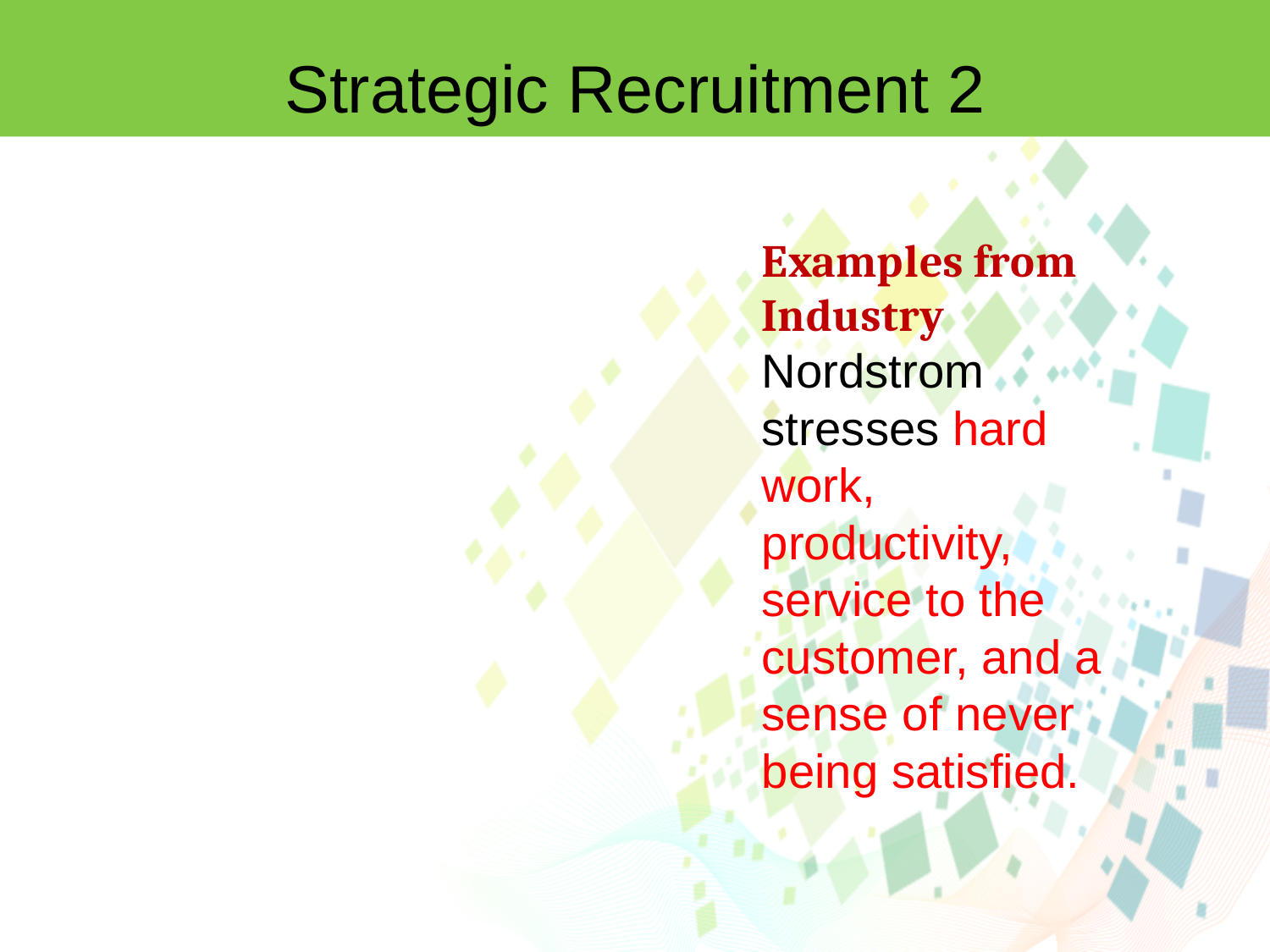

Strategic Recruitment 2

Examples from Industry
Nordstrom stresses hard work, productivity, service to the customer, and a sense of never being satisfied.